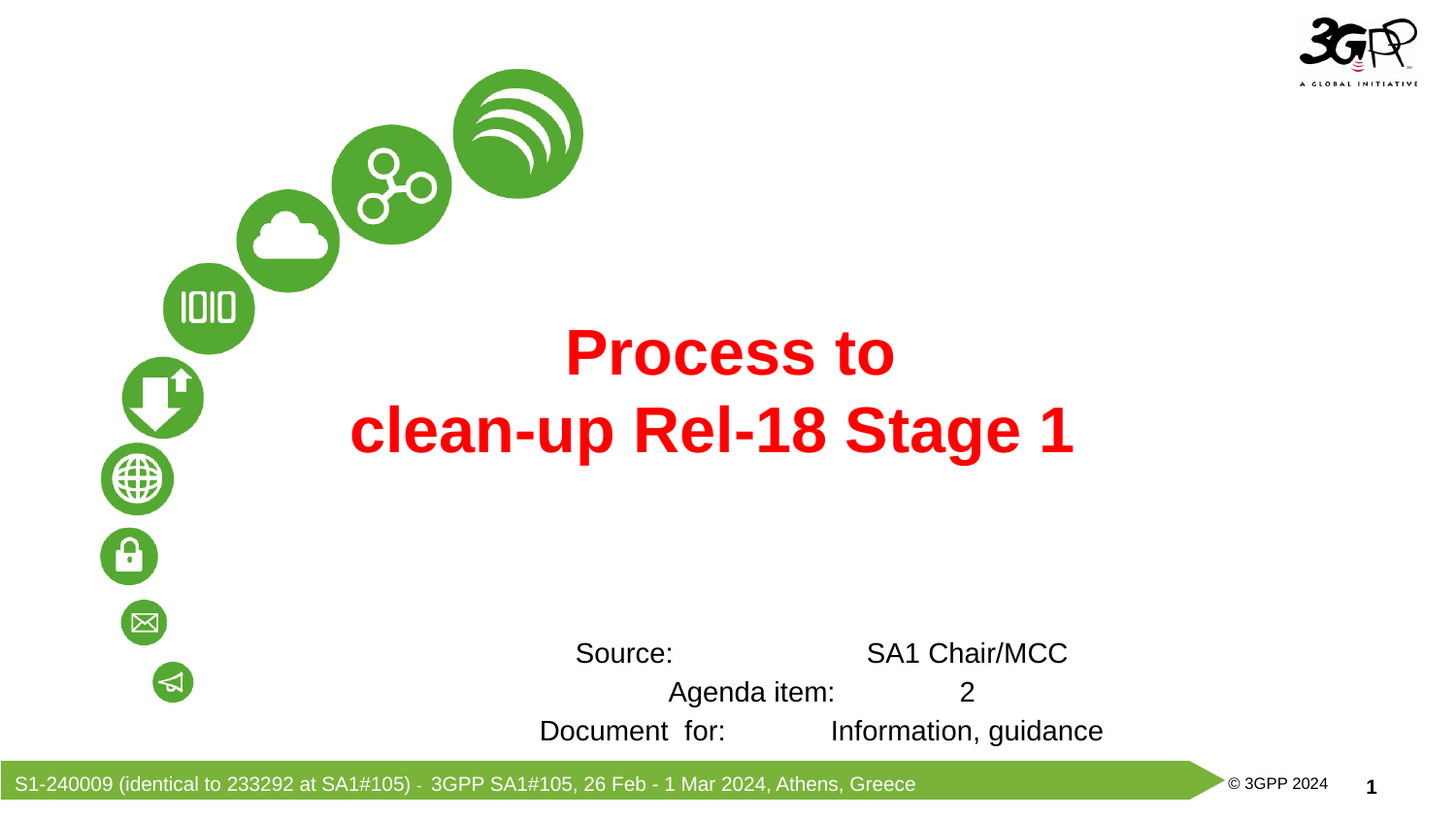

Process to
clean-up Rel-18 Stage 1
Source: 		SA1 Chair/MCC
Agenda item: 	2
Document  for:	Information, guidance
S1-240009 (identical to 233292 at SA1#105) -  3GPP SA1#105, 26 Feb - 1 Mar 2024, Athens, Greece

© 3GPP 2024